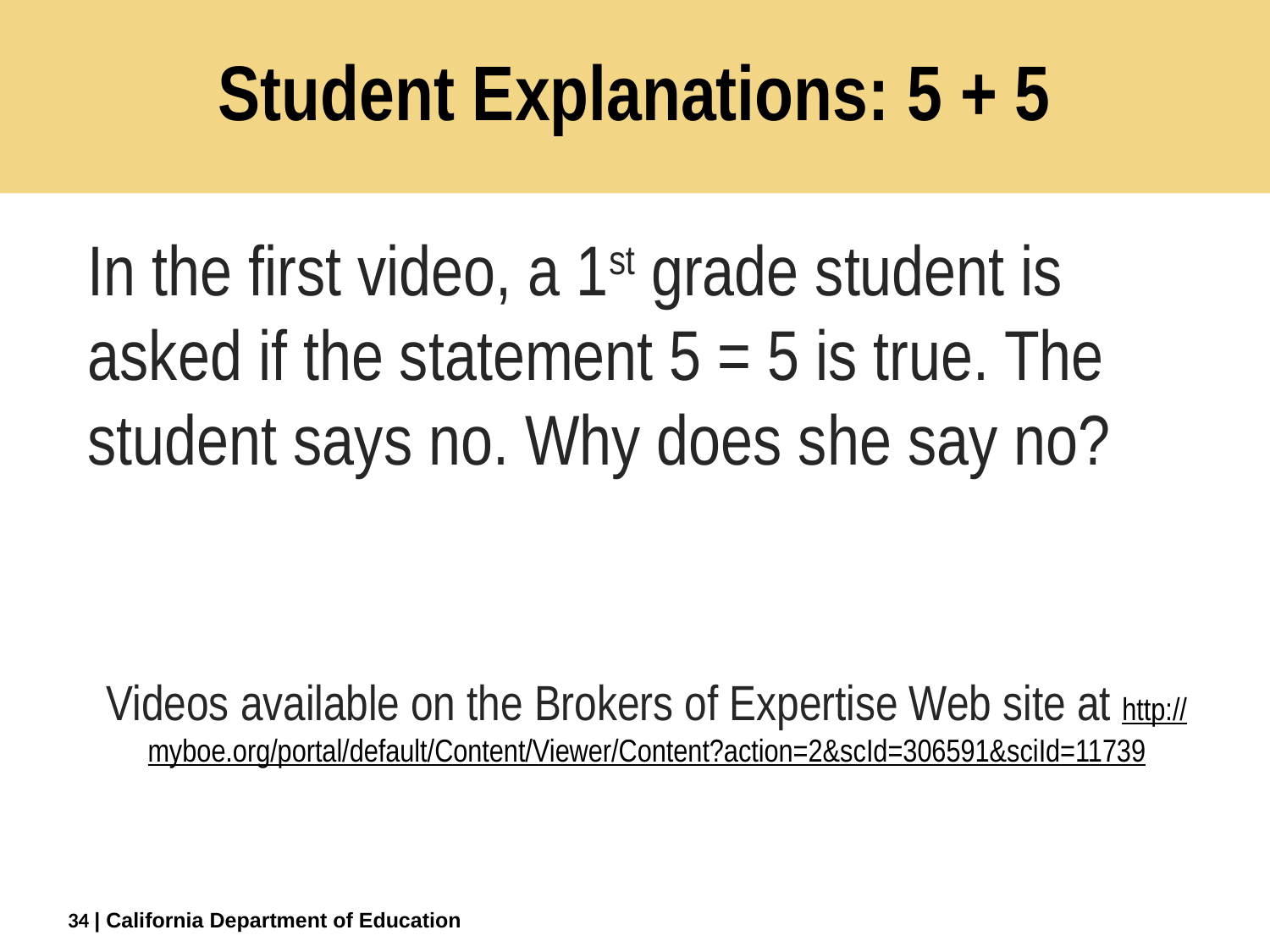

# Student Explanations: 5 + 5
In the first video, a 1st grade student is asked if the statement 5 = 5 is true. The student says no. Why does she say no?

Videos available on the Brokers of Expertise Web site at http://myboe.org/portal/default/Content/Viewer/Content?action=2&scId=306591&sciId=11739
34
| California Department of Education